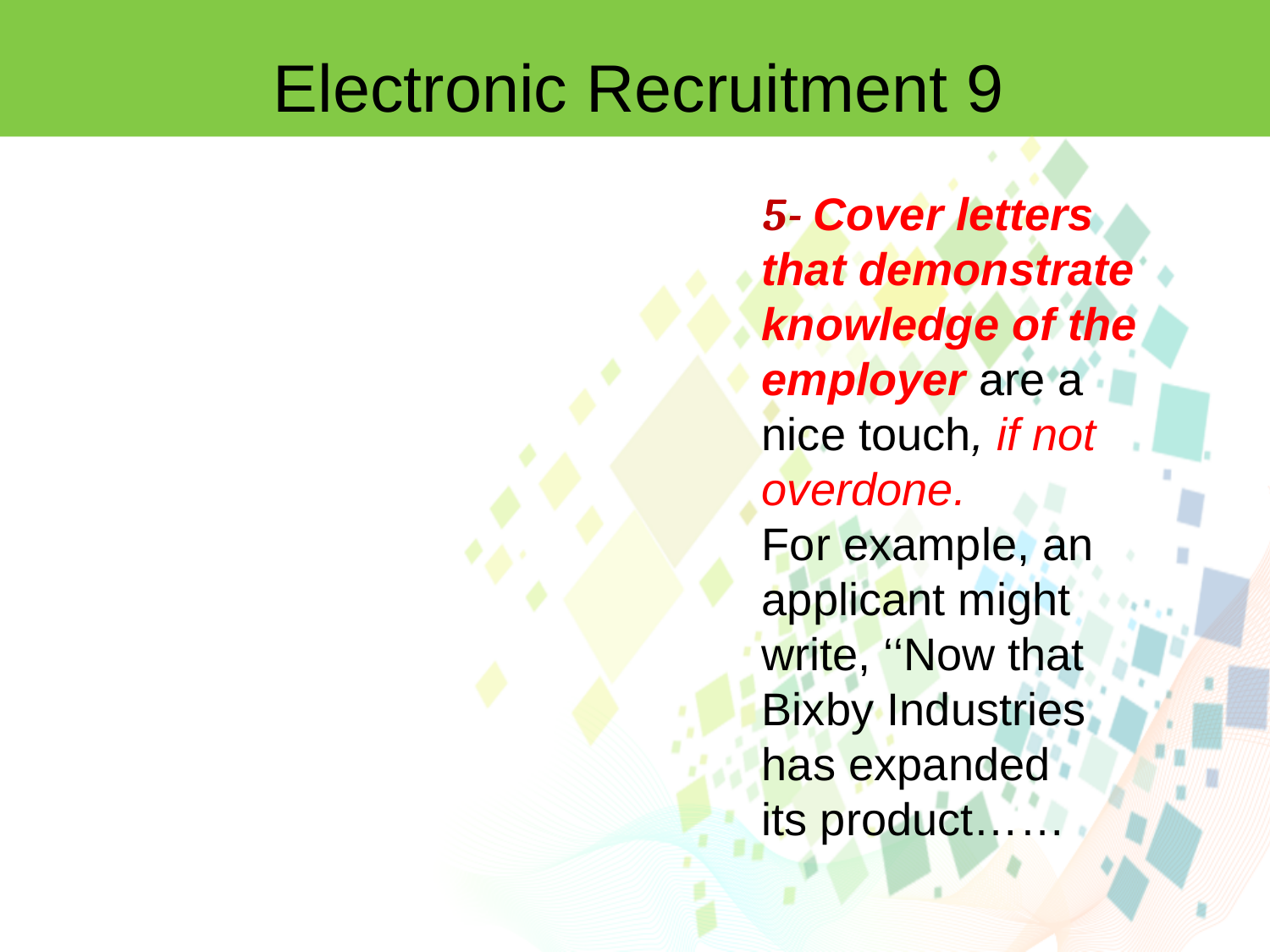

Electronic Recruitment 9
5- Cover letters that demonstrate knowledge of the employer are a nice touch, if not overdone.
For example, an applicant might write, ‘‘Now that Bixby Industries has expanded
its product……